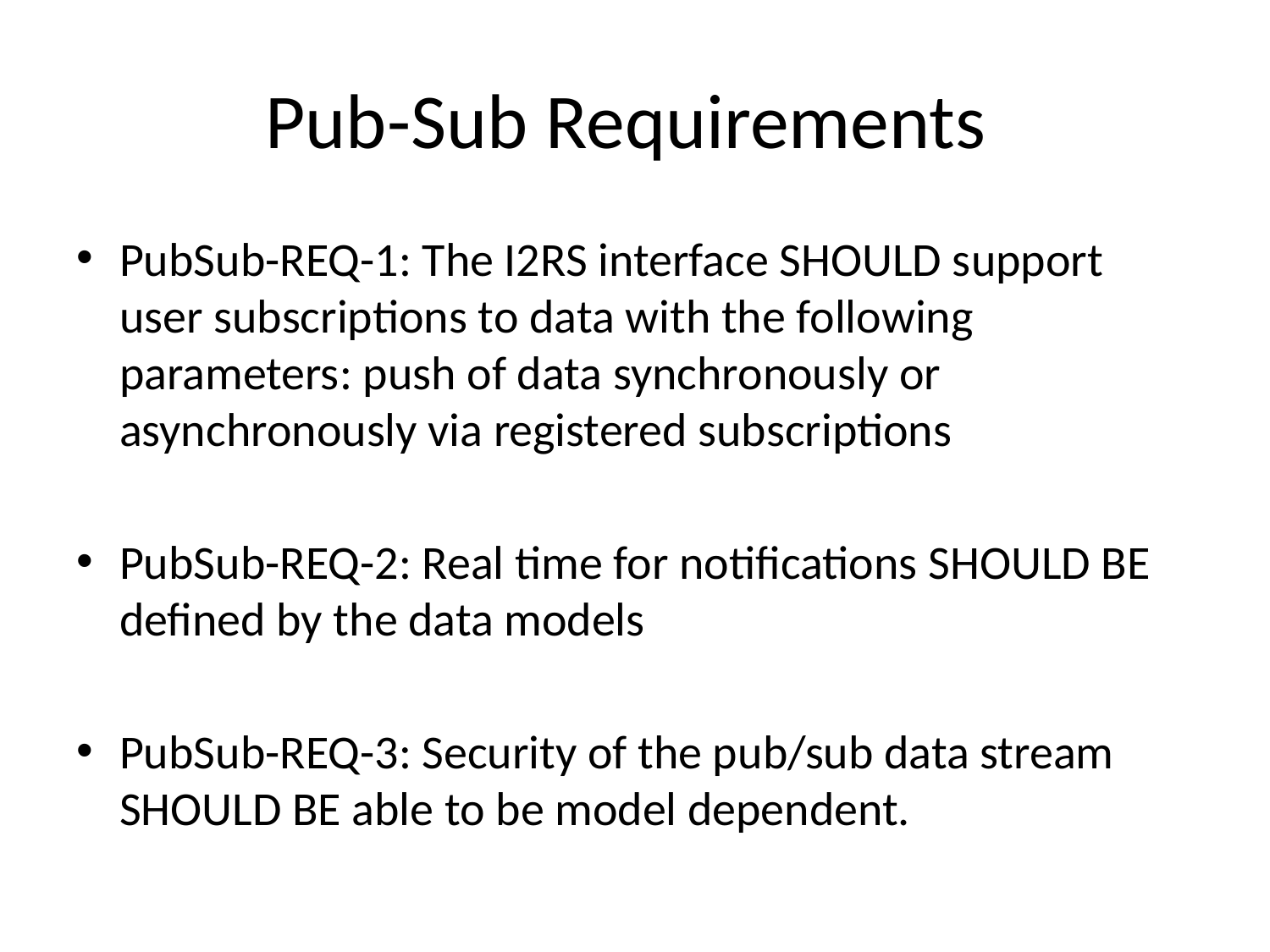

# Pub-Sub Requirements
PubSub-REQ-1: The I2RS interface SHOULD support user subscriptions to data with the following parameters: push of data synchronously or asynchronously via registered subscriptions

PubSub-REQ-2: Real time for notifications SHOULD BE defined by the data models

PubSub-REQ-3: Security of the pub/sub data stream SHOULD BE able to be model dependent.